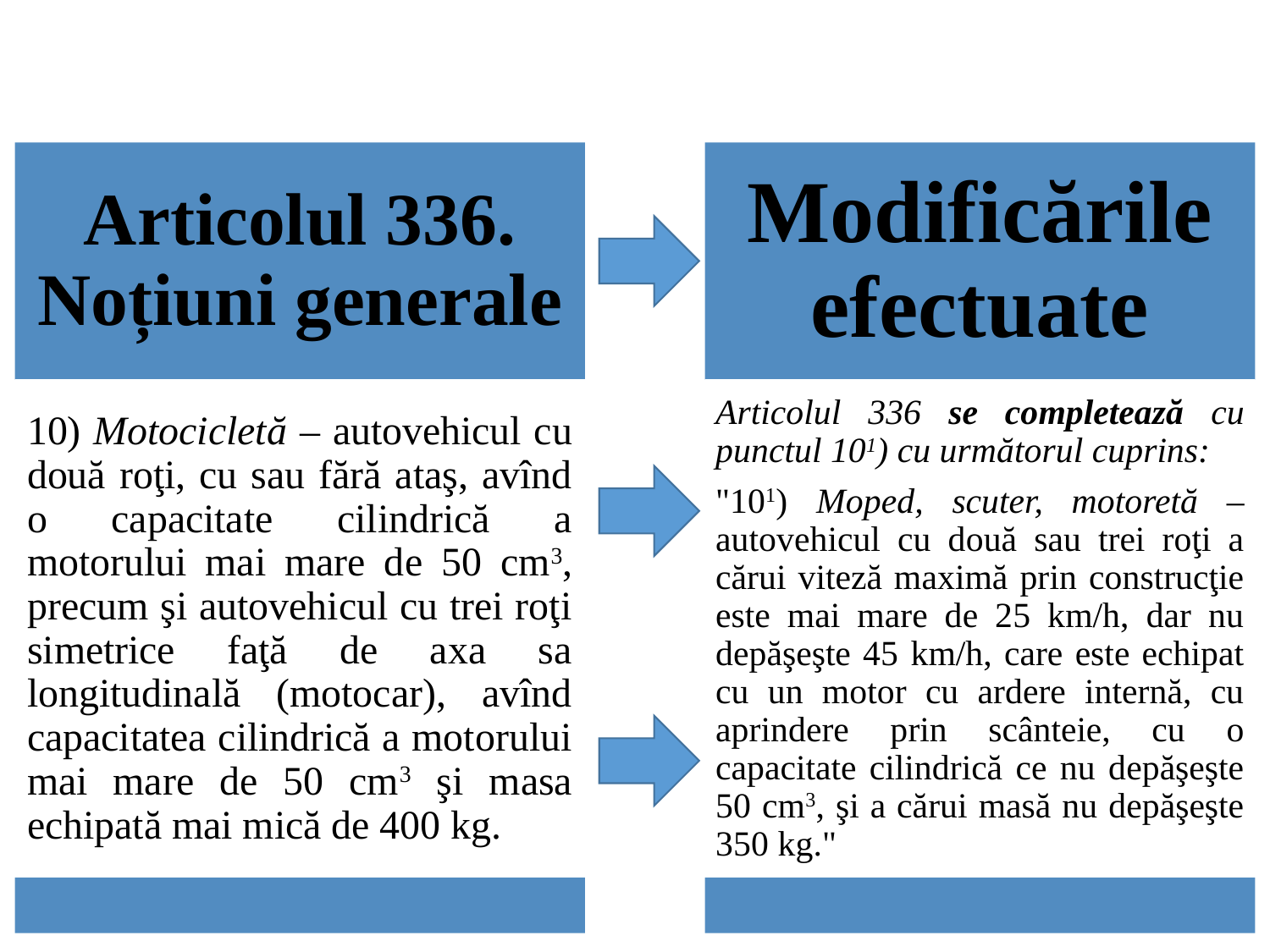

Articolul 336. Noțiuni generale
10) Motocicletă – autovehicul cu două roţi, cu sau fără ataş, avînd o capacitate cilindrică a motorului mai mare de 50 cm3, precum şi autovehicul cu trei roţi simetrice faţă de axa sa longitudinală (motocar), avînd capacitatea cilindrică a motorului mai mare de 50 cm3 şi masa echipată mai mică de 400 kg.
Modificările efectuate
Articolul 336 se completează cu punctul 101) cu următorul cuprins:
"101) Moped, scuter, motoretă – autovehicul cu două sau trei roţi a cărui viteză maximă prin construcţie este mai mare de 25 km/h, dar nu depăşeşte 45 km/h, care este echipat cu un motor cu ardere internă, cu aprindere prin scânteie, cu o capacitate cilindrică ce nu depăşeşte 50 cm3, şi a cărui masă nu depăşeşte 350 kg."

40